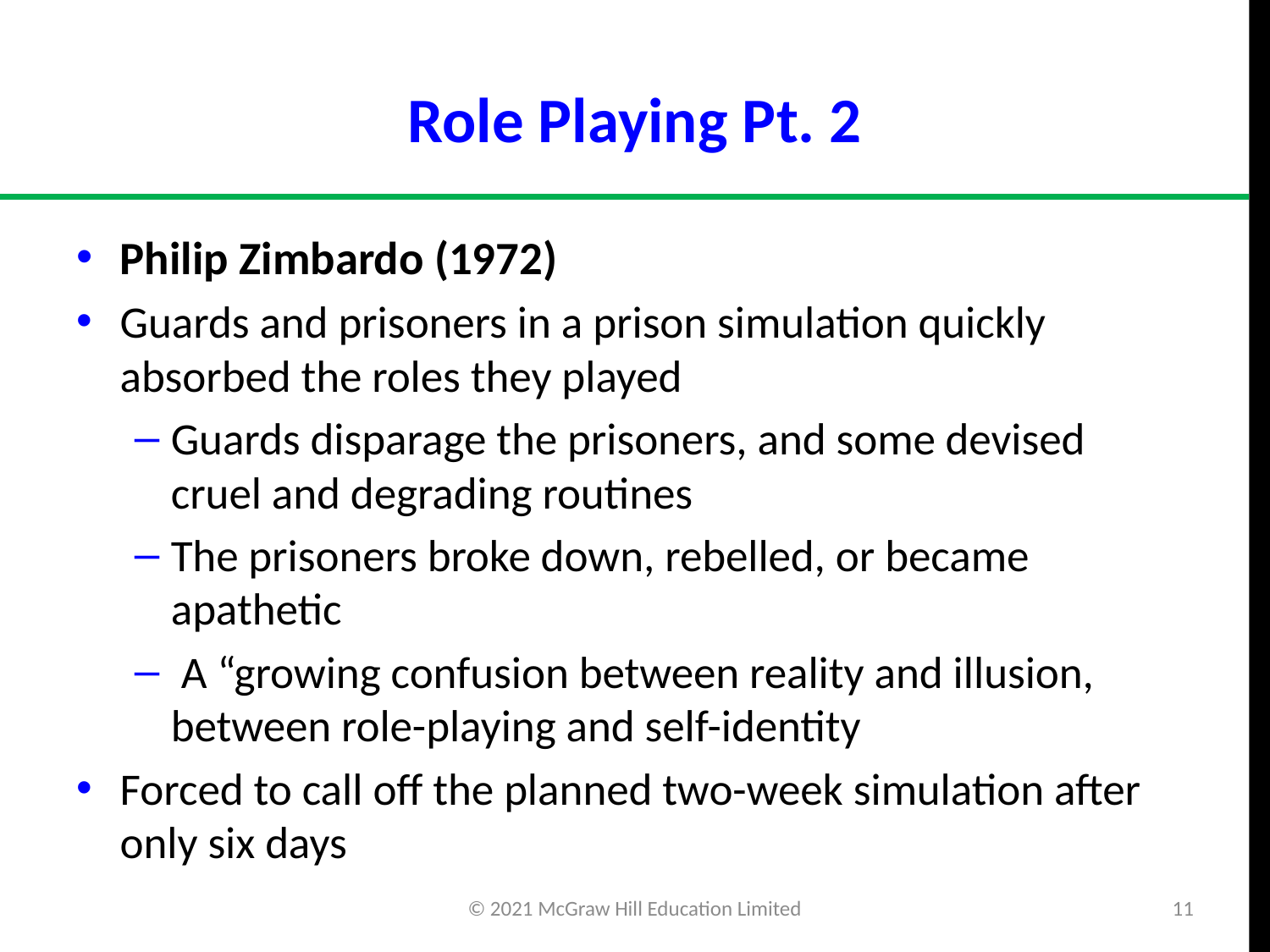

# Role Playing Pt. 2
Philip Zimbardo (1972)
Guards and prisoners in a prison simulation quickly absorbed the roles they played
Guards disparage the prisoners, and some devised cruel and degrading routines
The prisoners broke down, rebelled, or became apathetic
 A “growing confusion between reality and illusion, between role-playing and self-identity
Forced to call off the planned two-week simulation after only six days

© 2021 McGraw Hill Education Limited
11